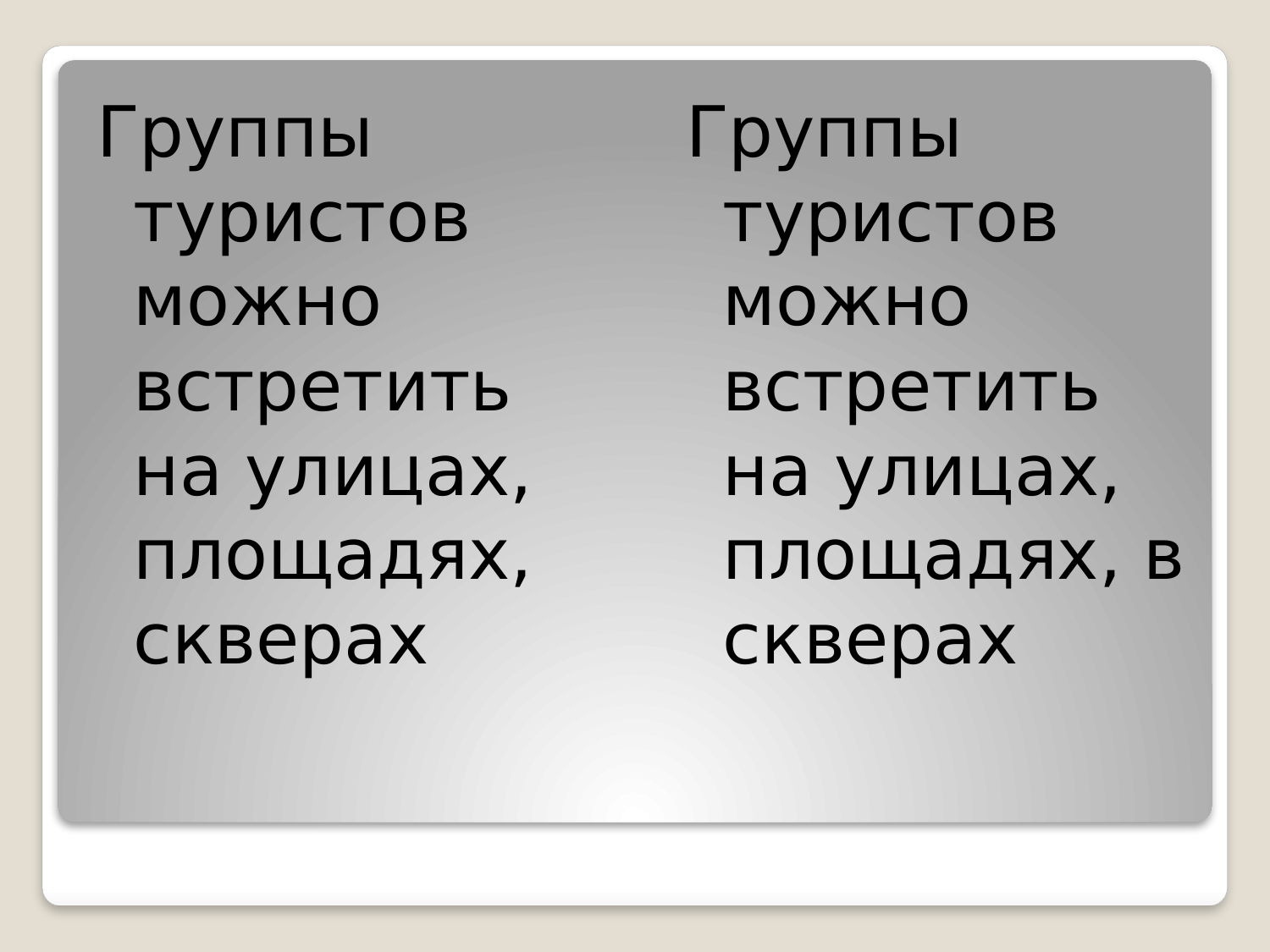

Группы туристов можно встретить на улицах, площадях, скверах
Группы туристов можно встретить на улицах, площадях, в скверах
#